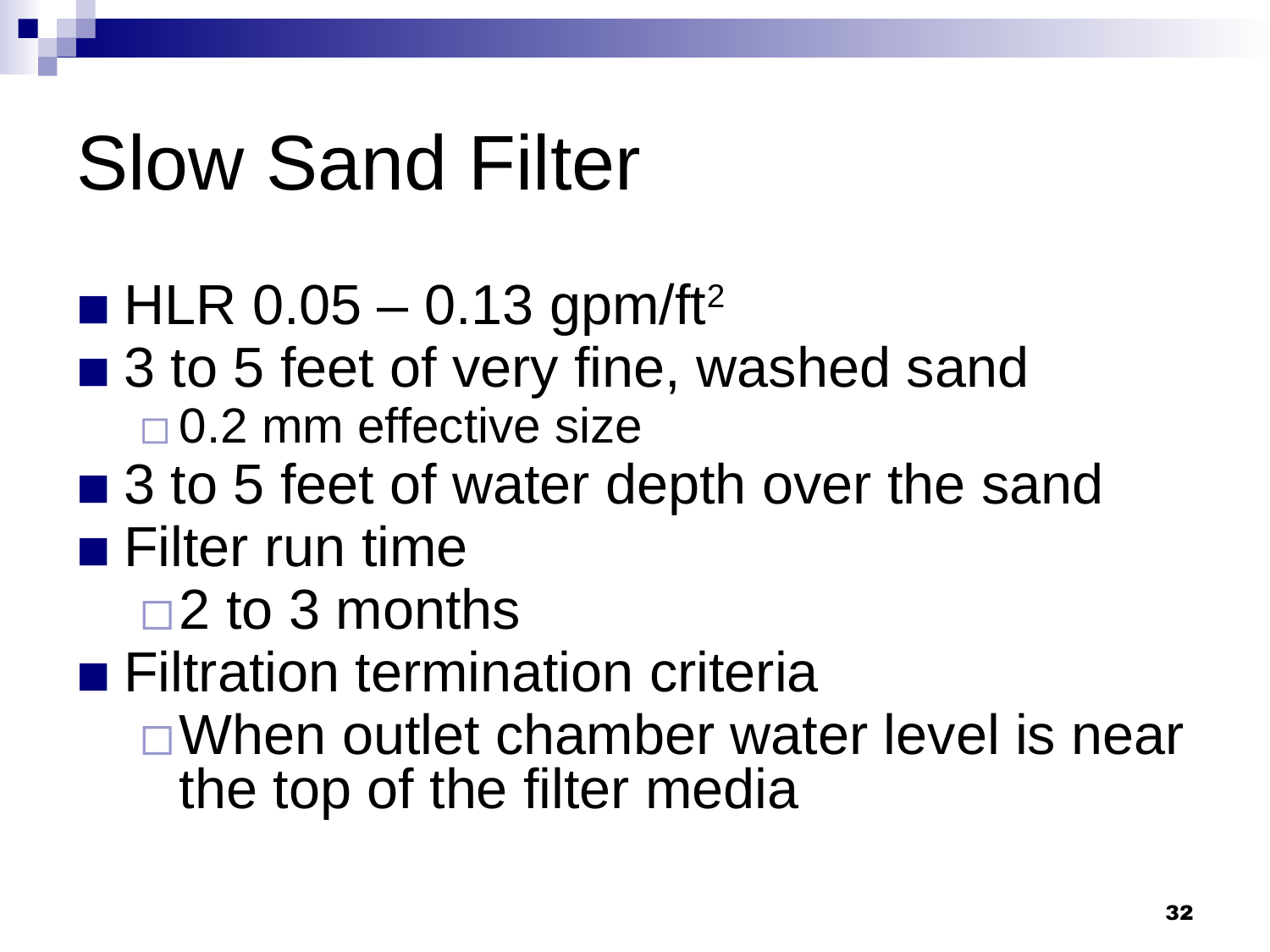

# Slow Sand Filter
HLR 0.05 – 0.13 gpm/ft2
3 to 5 feet of very fine, washed sand
0.2 mm effective size
3 to 5 feet of water depth over the sand
Filter run time
2 to 3 months
Filtration termination criteria
When outlet chamber water level is near the top of the filter media
32